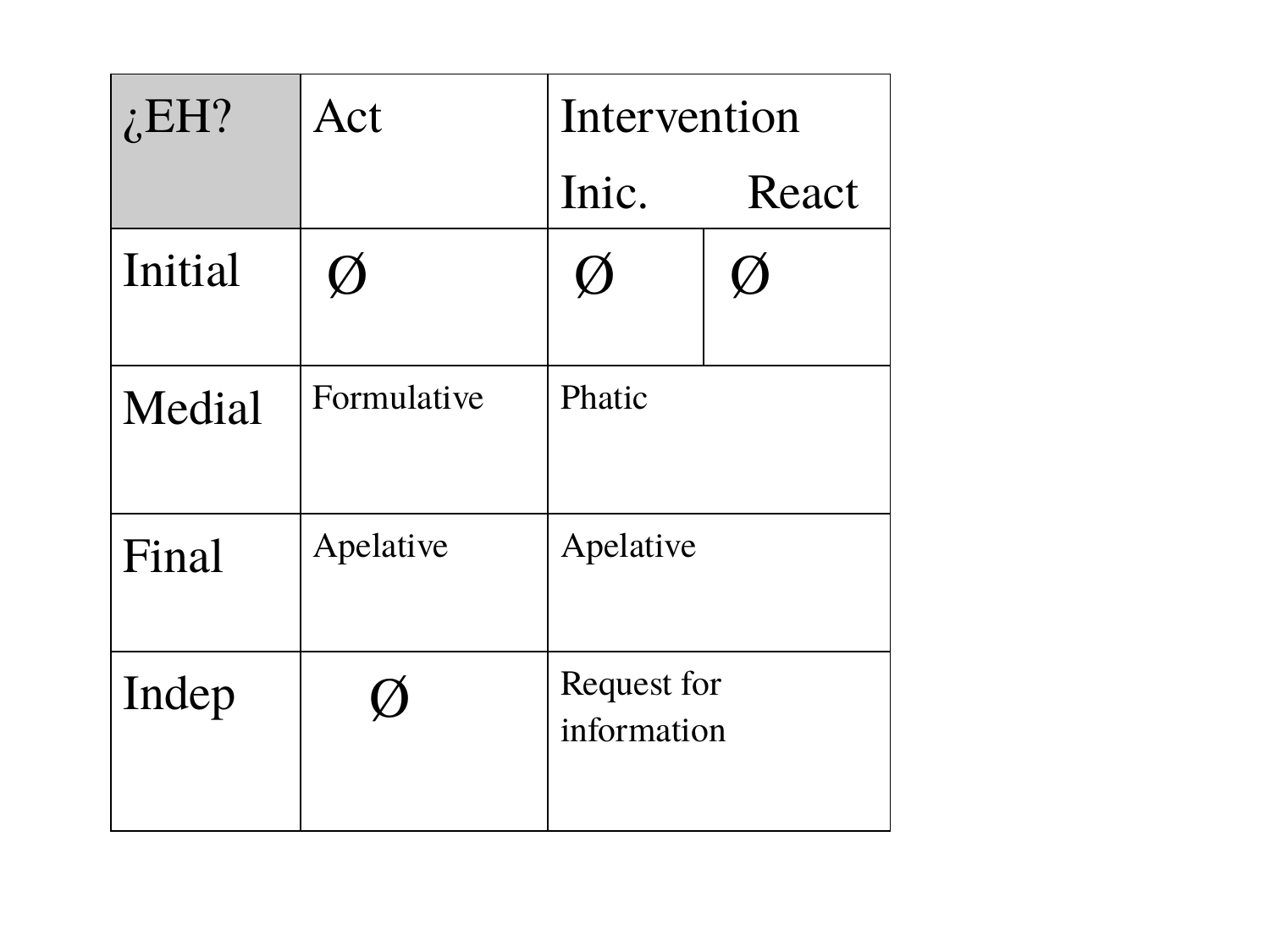

| ¿EH? | Act | Intervention Inic. React |  |
| --- | --- | --- | --- |
| Initial | Ø | Ø | Ø |
| Medial | Formulative | Phatic |  |
| Final | Apelative | Apelative |  |
| Indep | Ø | Request for information |  |